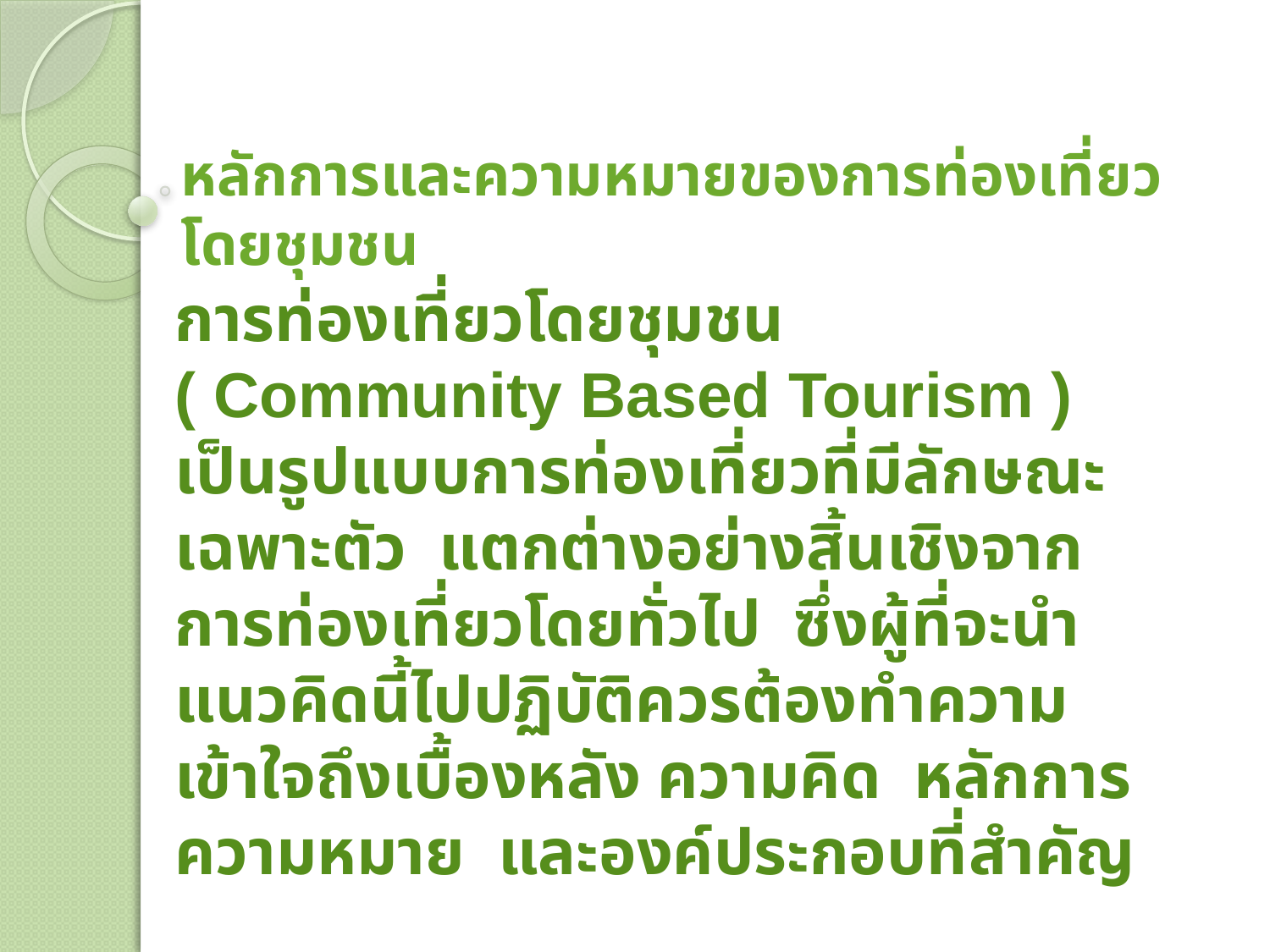

# หลักการและความหมายของการท่องเที่ยวโดยชุมชน
การท่องเที่ยวโดยชุมชน ( Community Based Tourism ) เป็นรูปแบบการท่องเที่ยวที่มีลักษณะเฉพาะตัว  แตกต่างอย่างสิ้นเชิงจากการท่องเที่ยวโดยทั่วไป  ซึ่งผู้ที่จะนำแนวคิดนี้ไปปฏิบัติควรต้องทำความเข้าใจถึงเบื้องหลัง ความคิด  หลักการ  ความหมาย  และองค์ประกอบที่สำคัญ